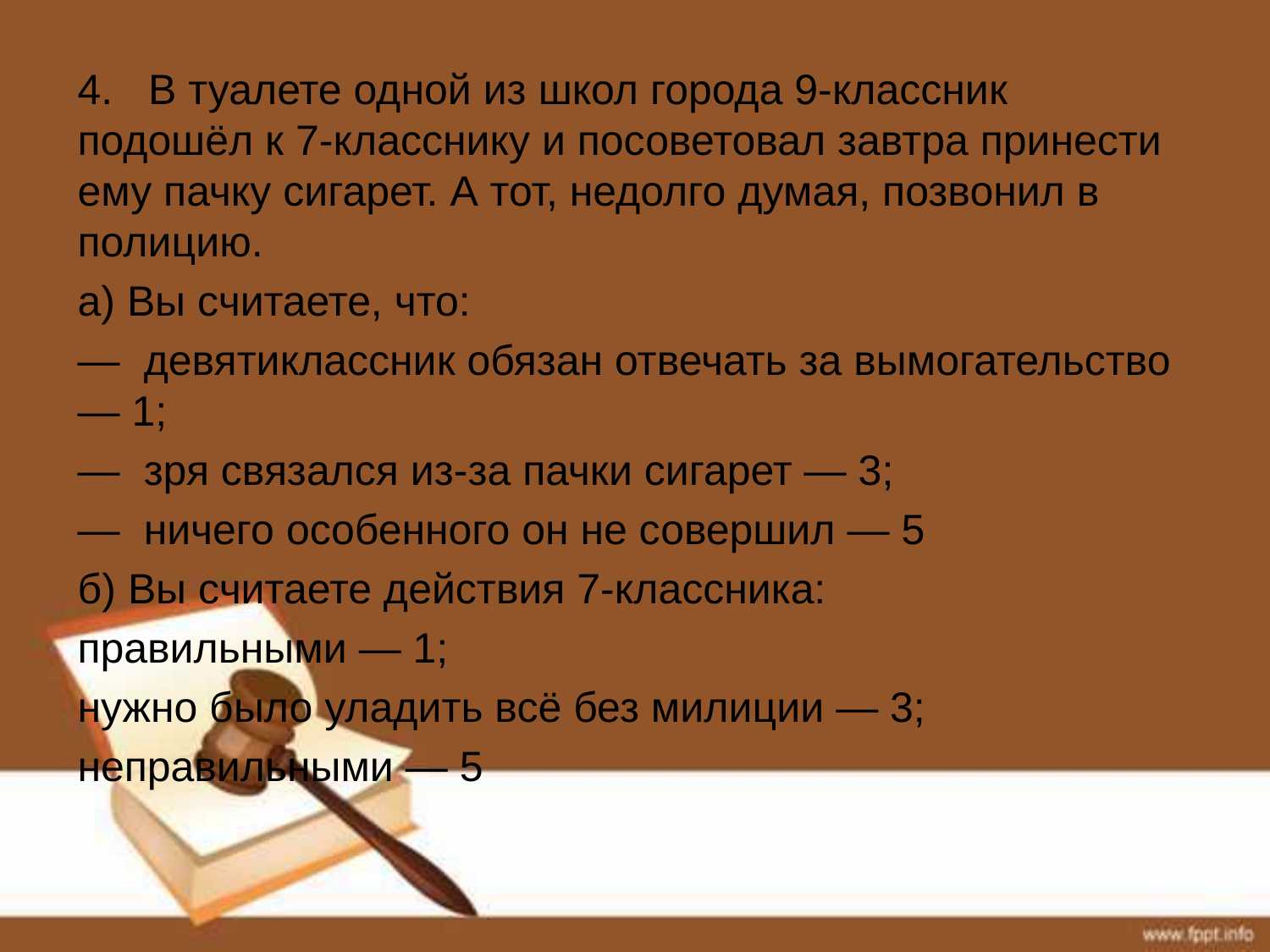

4.   В туалете одной из школ города 9-классник подошёл к 7-класснику и посоветовал завтра принести ему пачку сигарет. А тот, недолго думая, позвонил в полицию.
а) Вы считаете, что:
—  девятиклассник обязан отвечать за вымогательство — 1;
—  зря связался из-за пачки сигарет — 3;
—  ничего особенного он не совершил — 5
б) Вы считаете действия 7-классника:
правильными — 1;
нужно было уладить всё без милиции — 3;
неправильными — 5